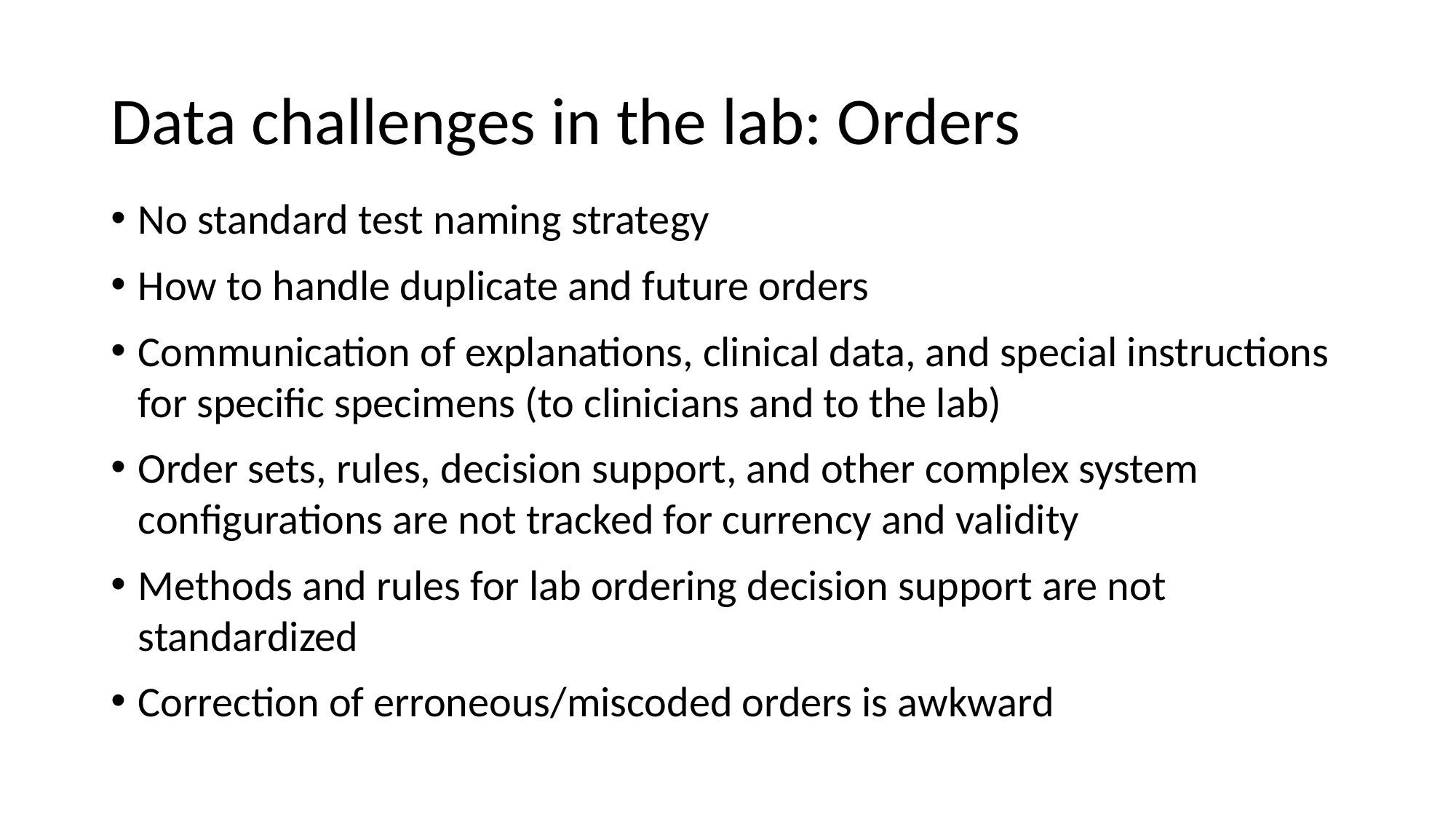

# Data challenges in the lab: Orders
No standard test naming strategy
How to handle duplicate and future orders
Communication of explanations, clinical data, and special instructions for specific specimens (to clinicians and to the lab)
Order sets, rules, decision support, and other complex system configurations are not tracked for currency and validity
Methods and rules for lab ordering decision support are not standardized
Correction of erroneous/miscoded orders is awkward